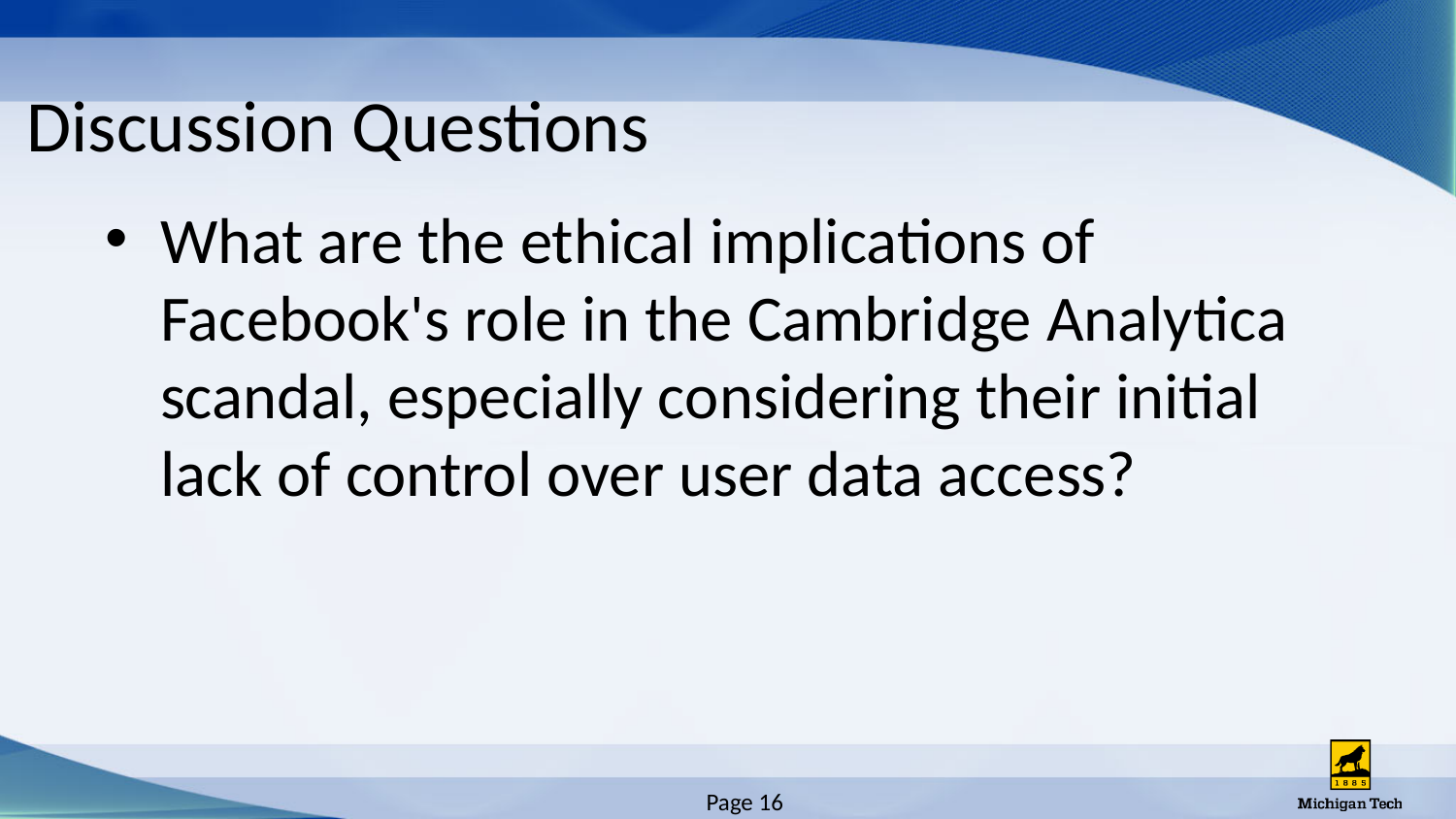

# Discussion Questions
What are the ethical implications of Facebook's role in the Cambridge Analytica scandal, especially considering their initial lack of control over user data access?